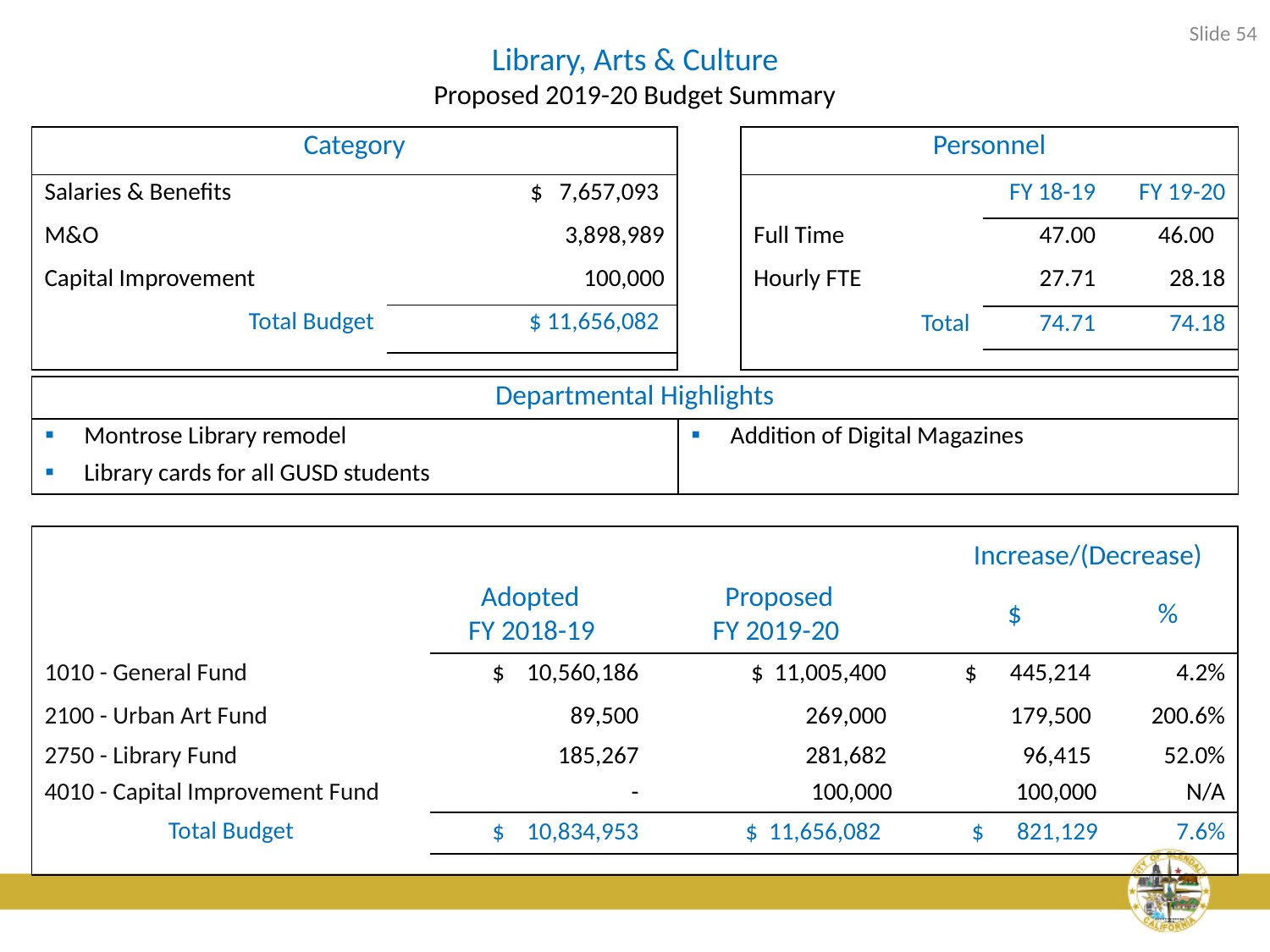

Slide 54
# Library, Arts & Culture Proposed 2019-20 Budget Summary
| Category |  |
| --- | --- |
| Salaries & Benefits | $ 7,657,093 |
| M&O | 3,898,989 |
| Capital Improvement | 100,000 |
| Total Budget | $ 11,656,082 |
|  |  |
| Personnel |  |  |
| --- | --- | --- |
|  | FY 18-19 | FY 19-20 |
| Full Time | 47.00 | 46.00 |
| Hourly FTE | 27.71 | 28.18 |
| Total | 74.71 | 74.18 |
|  |  |  |
| Departmental Highlights |  |
| --- | --- |
| Montrose Library remodel | Addition of Digital Magazines |
| Library cards for all GUSD students |  |
|  | Adopted FY 2018-19 | Proposed FY 2019-20 | Increase/(Decrease) |  |
| --- | --- | --- | --- | --- |
|  |  |  | $ | % |
| 1010 - General Fund | $ 10,560,186 | $ 11,005,400 | $ 445,214 | 4.2% |
| 2100 - Urban Art Fund | 89,500 | 269,000 | 179,500 | 200.6% |
| 2750 - Library Fund | 185,267 | 281,682 | 96,415 | 52.0% |
| 4010 - Capital Improvement Fund | - | 100,000 | 100,000 | N/A |
| Total Budget | $ 10,834,953 | $ 11,656,082 | $ 821,129 | 7.6% |
|  |  |  |  |  |